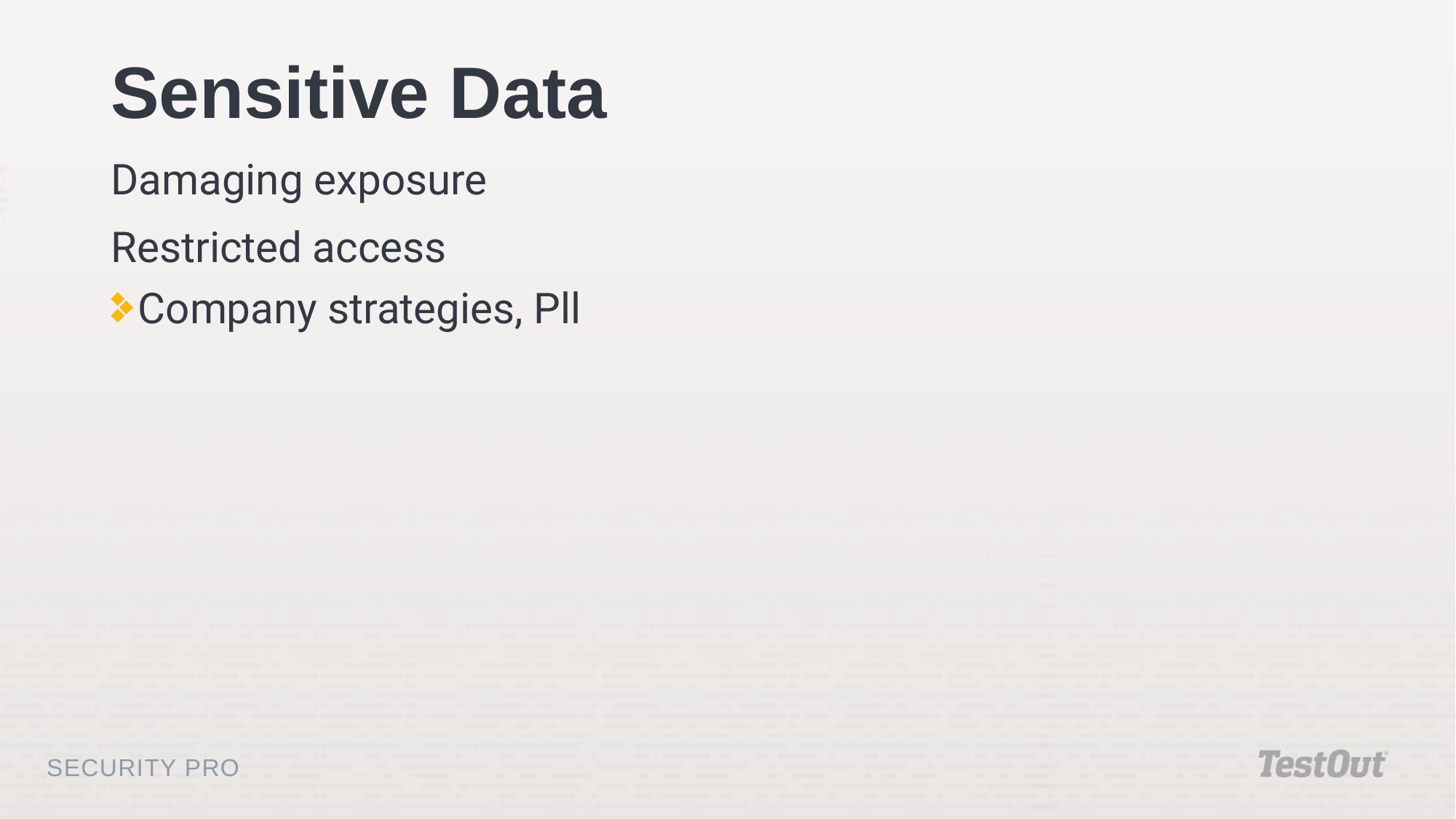

# Sensitive Data
Damaging exposure
Restricted access
Company strategies, Pll
Security Pro